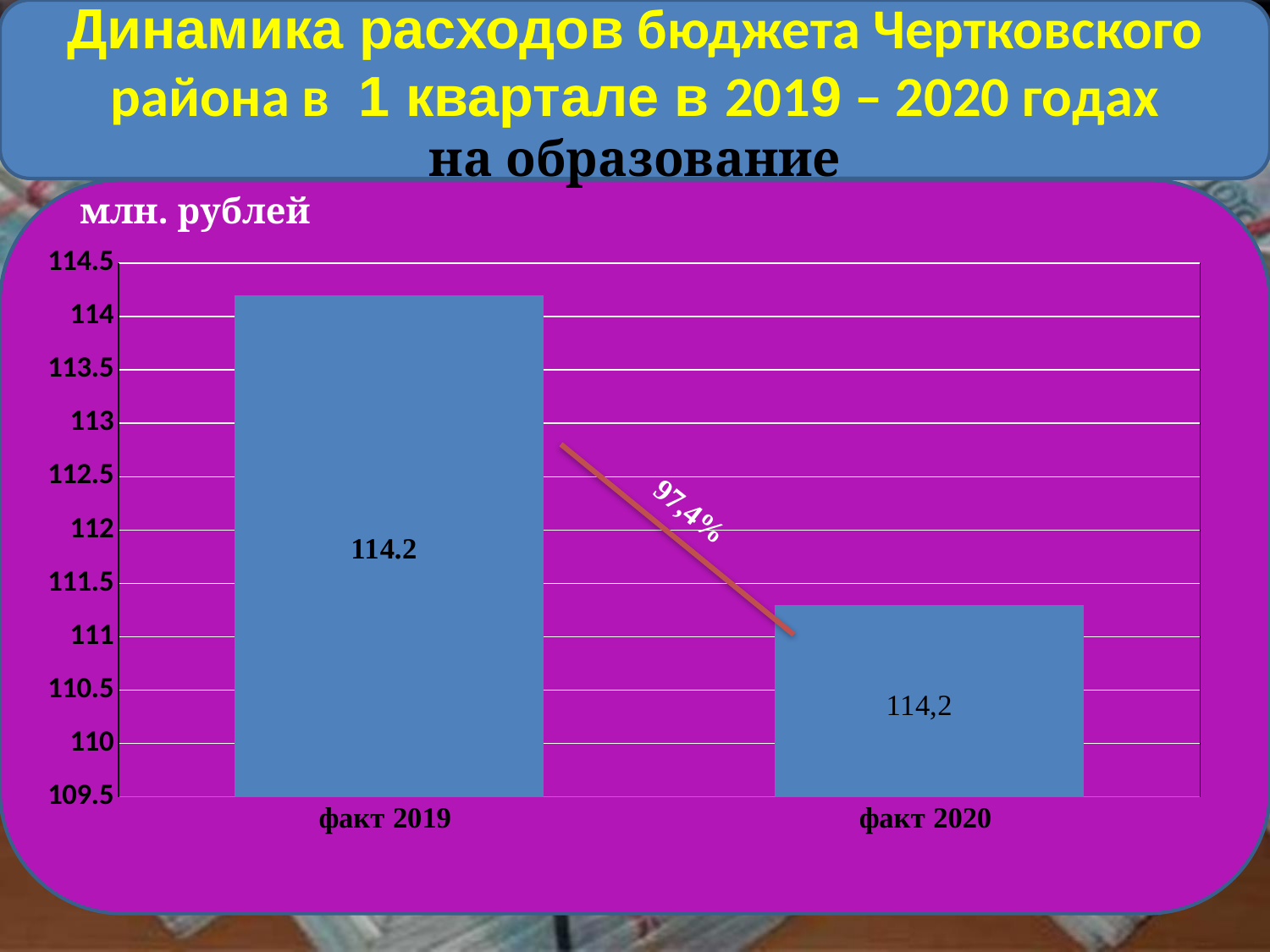

Динамика расходов бюджета Чертковского района в  1 квартале в 2019 – 2020 годах
на образование

млн. рублей

### Chart

| Category | Ряд 1 |
|---|---|
| факт 2019  | 114.2 |
| факт 2020  | 111.3 |
97,4%